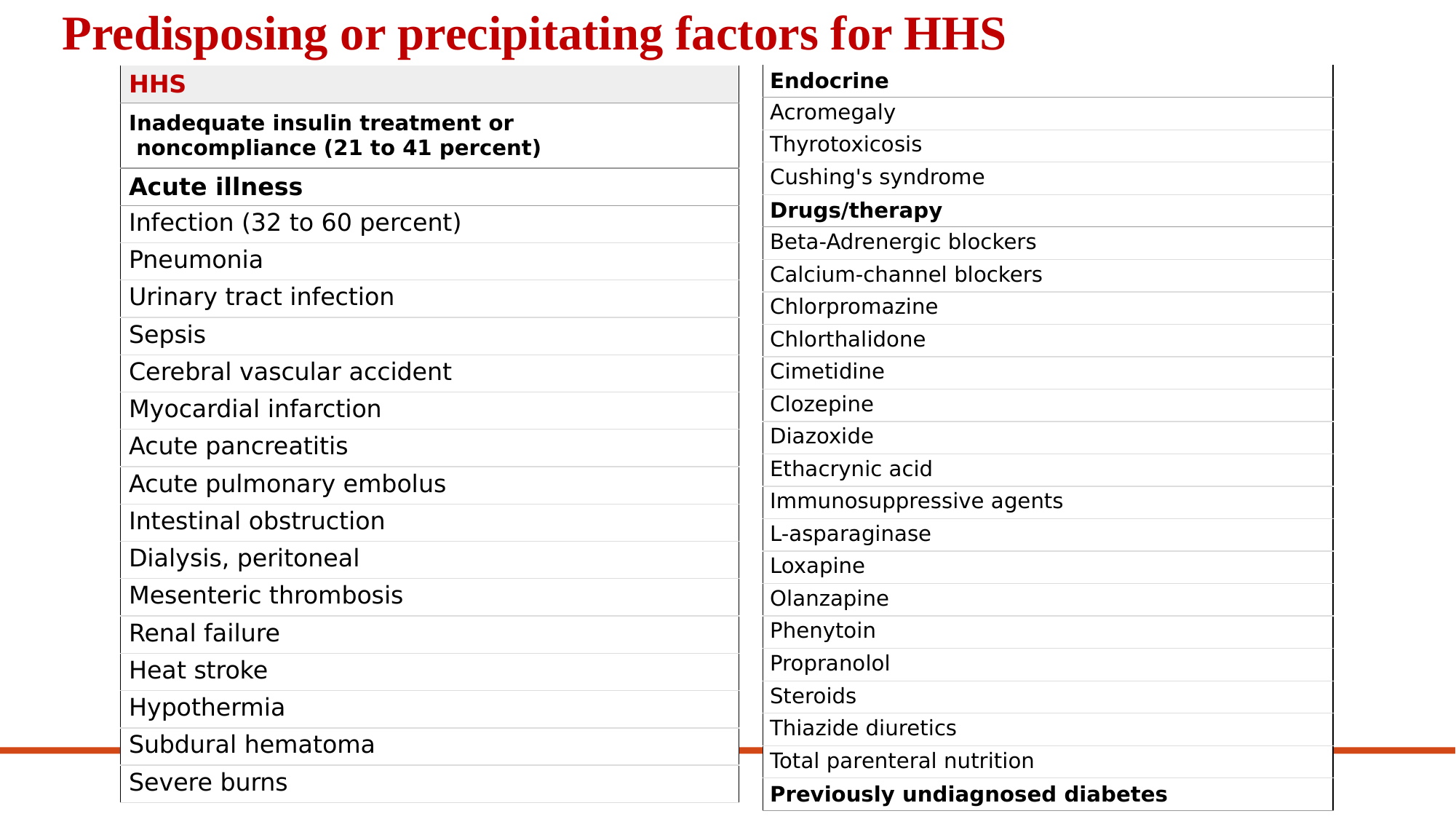

Predisposing or precipitating factors for HHS
| Endocrine |
| --- |
| Acromegaly |
| Thyrotoxicosis |
| Cushing's syndrome |
| Drugs/therapy |
| Beta-Adrenergic blockers |
| Calcium-channel blockers |
| Chlorpromazine |
| Chlorthalidone |
| Cimetidine |
| Clozepine |
| Diazoxide |
| Ethacrynic acid |
| Immunosuppressive agents |
| L-asparaginase |
| Loxapine |
| Olanzapine |
| Phenytoin |
| Propranolol |
| Steroids |
| Thiazide diuretics |
| Total parenteral nutrition |
| Previously undiagnosed diabetes |
| HHS |
| --- |
| Inadequate insulin treatment or noncompliance (21 to 41 percent) |
| Acute illness |
| Infection (32 to 60 percent) |
| Pneumonia |
| Urinary tract infection |
| Sepsis |
| Cerebral vascular accident |
| Myocardial infarction |
| Acute pancreatitis |
| Acute pulmonary embolus |
| Intestinal obstruction |
| Dialysis, peritoneal |
| Mesenteric thrombosis |
| Renal failure |
| Heat stroke |
| Hypothermia |
| Subdural hematoma |
| Severe burns |